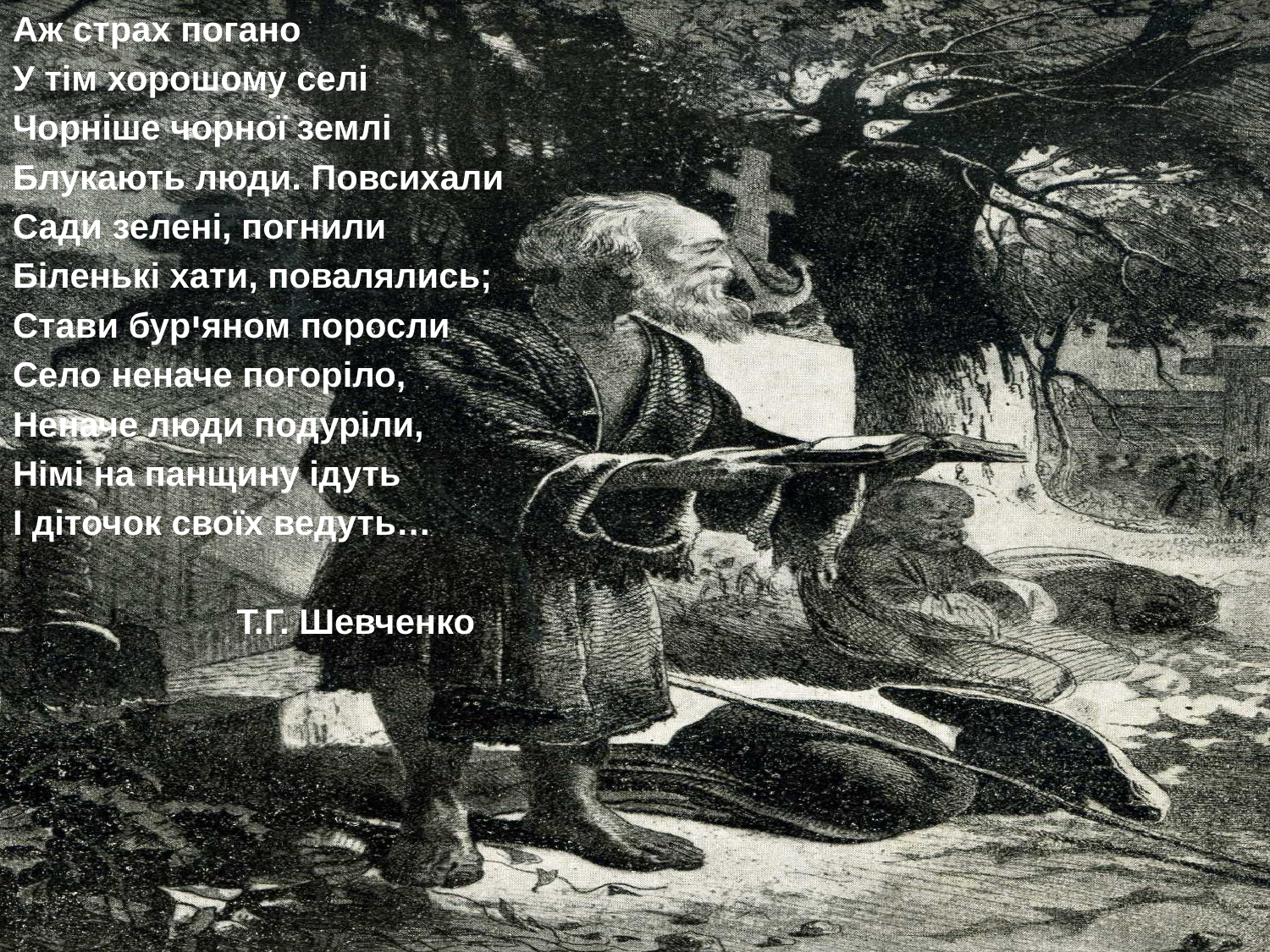

Аж страх погано
У тім хорошому селі
Чорніше чорної землі
Блукають люди. Повсихали
Сади зелені, погнили
Біленькі хати, повалялись;
Стави бурיяном поросли
Село неначе погоріло,
Неначе люди подуріли,
Німі на панщину ідуть
І діточок своїх ведуть…

                       Т.Г. Шевченко